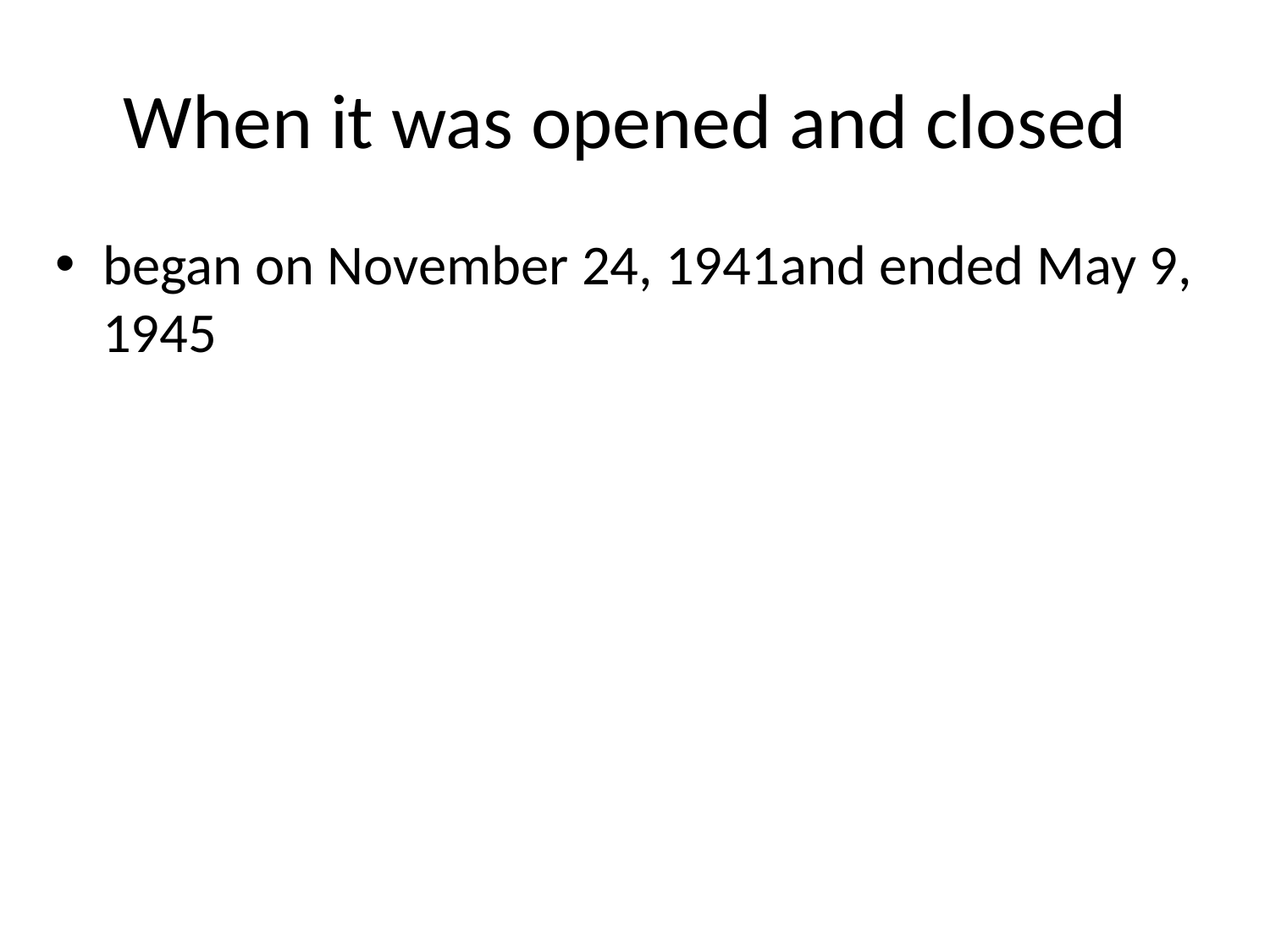

# When it was opened and closed
began on November 24, 1941and ended May 9, 1945